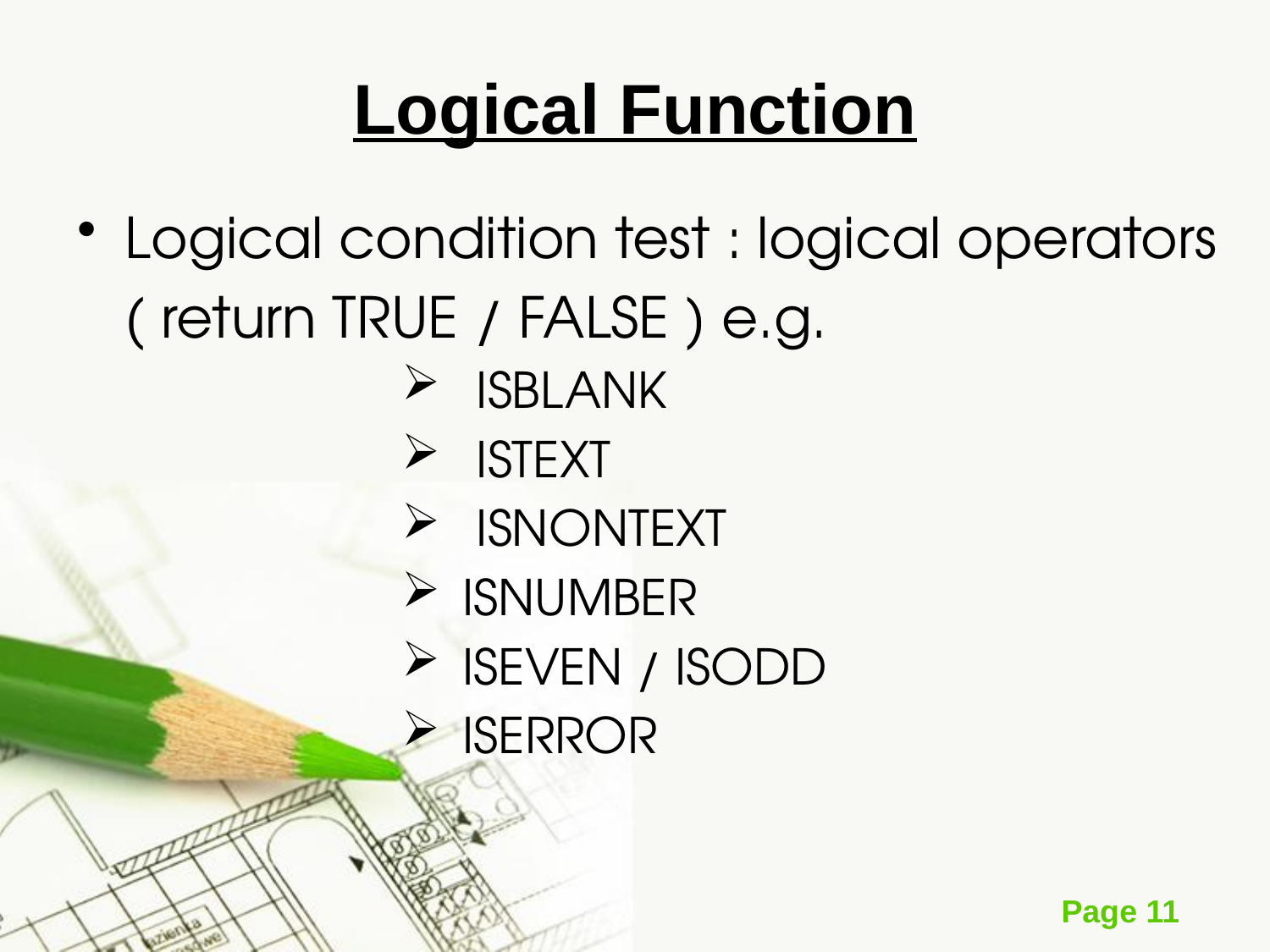

# Logical Function
Logical condition test : logical operators
	( return TRUE / FALSE ) e.g.
 ISBLANK
 ISTEXT
 ISNONTEXT
ISNUMBER
ISEVEN / ISODD
ISERROR